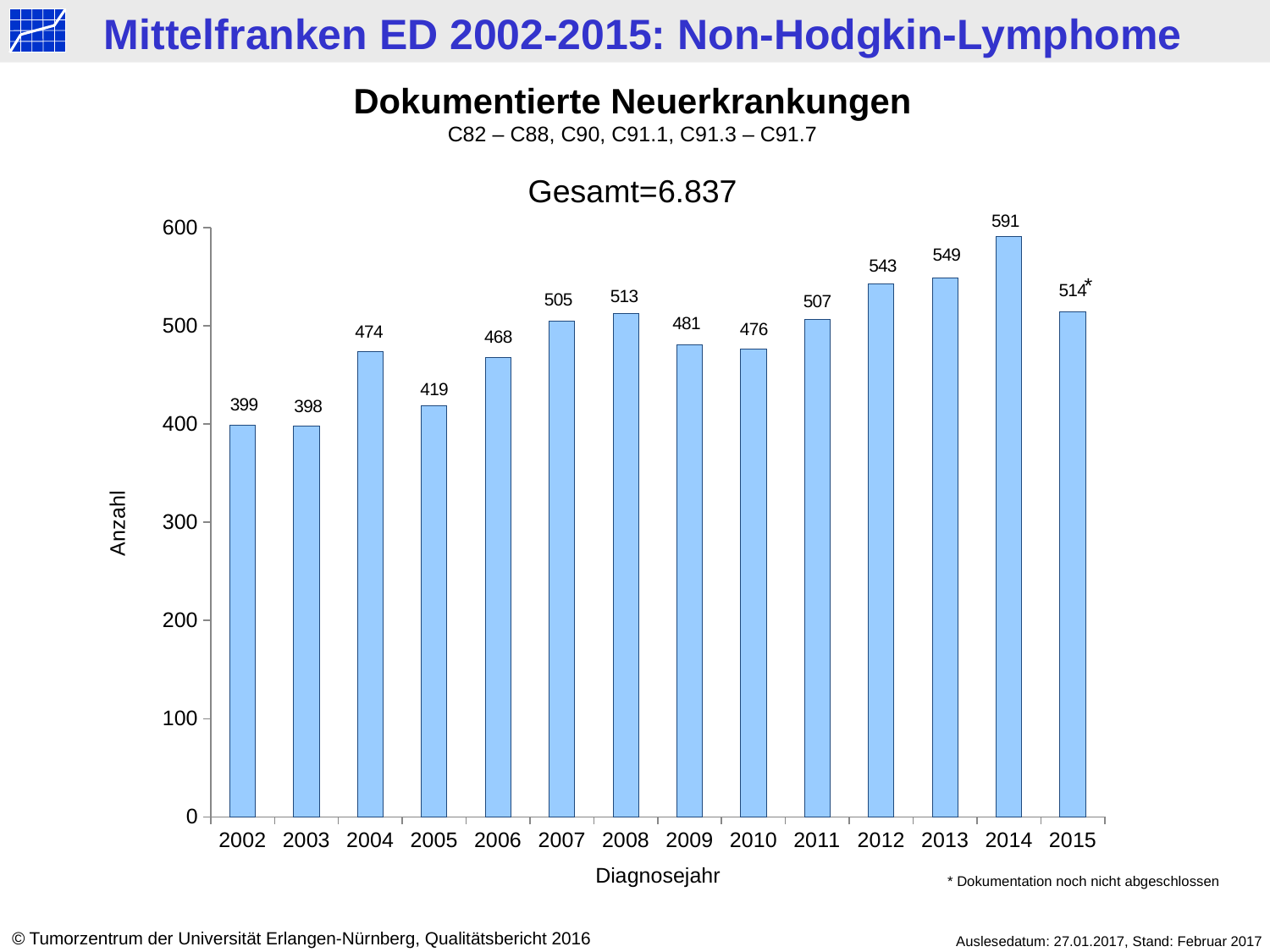

Dokumentierte Neuerkrankungen
C82 – C88, C90, C91.1, C91.3 – C91.7

Gesamt=6.837

### Chart

| Category | Datenreihe 1 |
|---|---|
| 2002 | 399.0 |
| 2003 | 398.0 |
| 2004 | 474.0 |
| 2005 | 419.0 |
| 2006 | 468.0 |
| 2007 | 505.0 |
| 2008 | 513.0 |
| 2009 | 481.0 |
| 2010 | 476.0 |
| 2011 | 507.0 |
| 2012 | 543.0 |
| 2013 | 549.0 |
| 2014 | 591.0 |
| 2015 | 514.0 |
*
Anzahl
Diagnosejahr
* Dokumentation noch nicht abgeschlossen